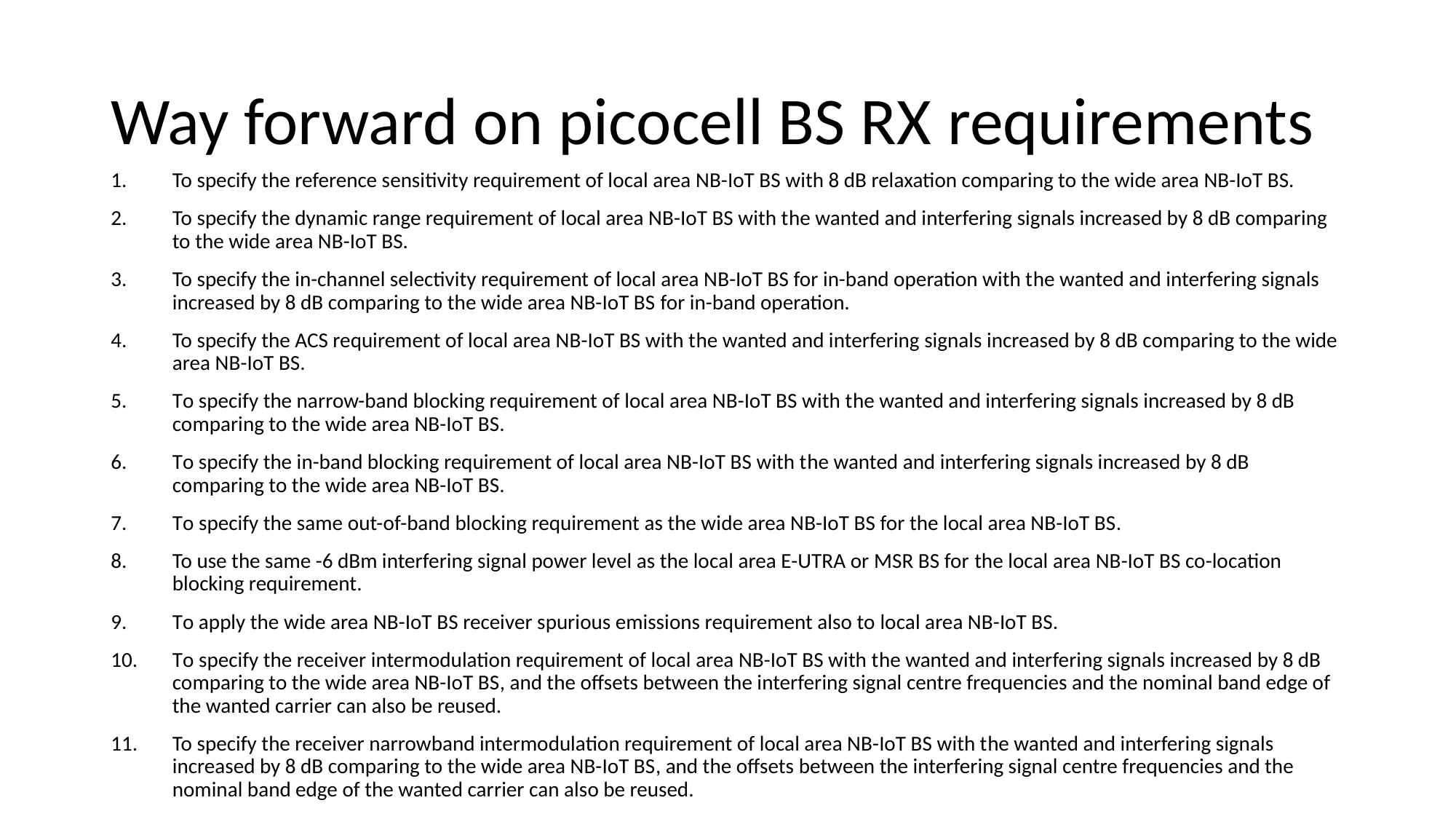

# Way forward on picocell BS RX requirements
To specify the reference sensitivity requirement of local area NB-IoT BS with 8 dB relaxation comparing to the wide area NB-IoT BS.
To specify the dynamic range requirement of local area NB-IoT BS with the wanted and interfering signals increased by 8 dB comparing to the wide area NB-IoT BS.
To specify the in-channel selectivity requirement of local area NB-IoT BS for in-band operation with the wanted and interfering signals increased by 8 dB comparing to the wide area NB-IoT BS for in-band operation.
To specify the ACS requirement of local area NB-IoT BS with the wanted and interfering signals increased by 8 dB comparing to the wide area NB-IoT BS.
To specify the narrow-band blocking requirement of local area NB-IoT BS with the wanted and interfering signals increased by 8 dB comparing to the wide area NB-IoT BS.
To specify the in-band blocking requirement of local area NB-IoT BS with the wanted and interfering signals increased by 8 dB comparing to the wide area NB-IoT BS.
To specify the same out-of-band blocking requirement as the wide area NB-IoT BS for the local area NB-IoT BS.
To use the same -6 dBm interfering signal power level as the local area E-UTRA or MSR BS for the local area NB-IoT BS co-location blocking requirement.
To apply the wide area NB-IoT BS receiver spurious emissions requirement also to local area NB-IoT BS.
To specify the receiver intermodulation requirement of local area NB-IoT BS with the wanted and interfering signals increased by 8 dB comparing to the wide area NB-IoT BS, and the offsets between the interfering signal centre frequencies and the nominal band edge of the wanted carrier can also be reused.
To specify the receiver narrowband intermodulation requirement of local area NB-IoT BS with the wanted and interfering signals increased by 8 dB comparing to the wide area NB-IoT BS, and the offsets between the interfering signal centre frequencies and the nominal band edge of the wanted carrier can also be reused.